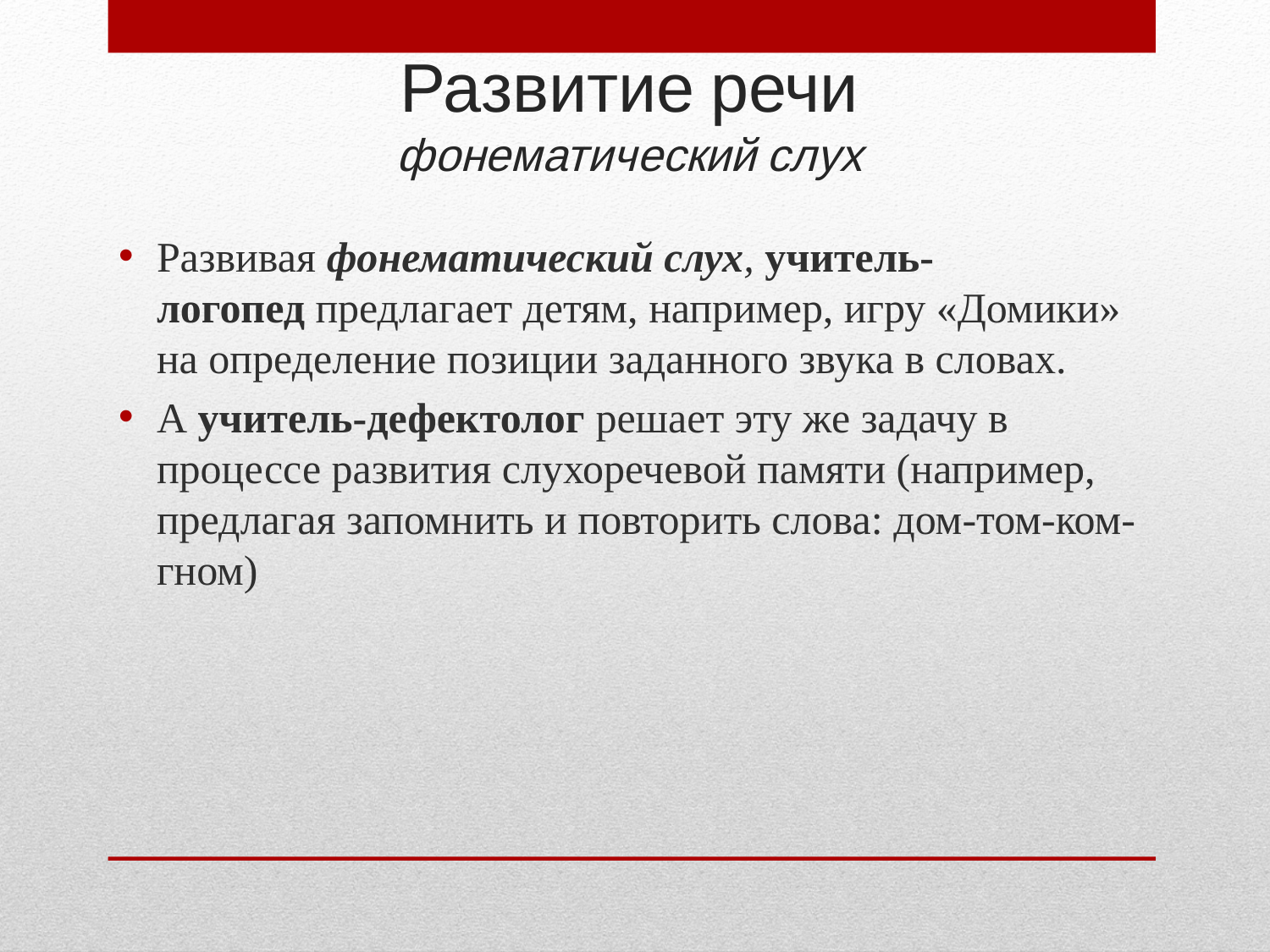

# Развитие речи фонематический слух
Развивая фонематический слух, учитель-логопед предлагает детям, например, игру «Домики» на определение позиции заданного звука в словах.
А учитель-дефектолог решает эту же задачу в процессе развития слухоречевой памяти (например, предлагая запомнить и повторить слова: дом-том-ком-гном)